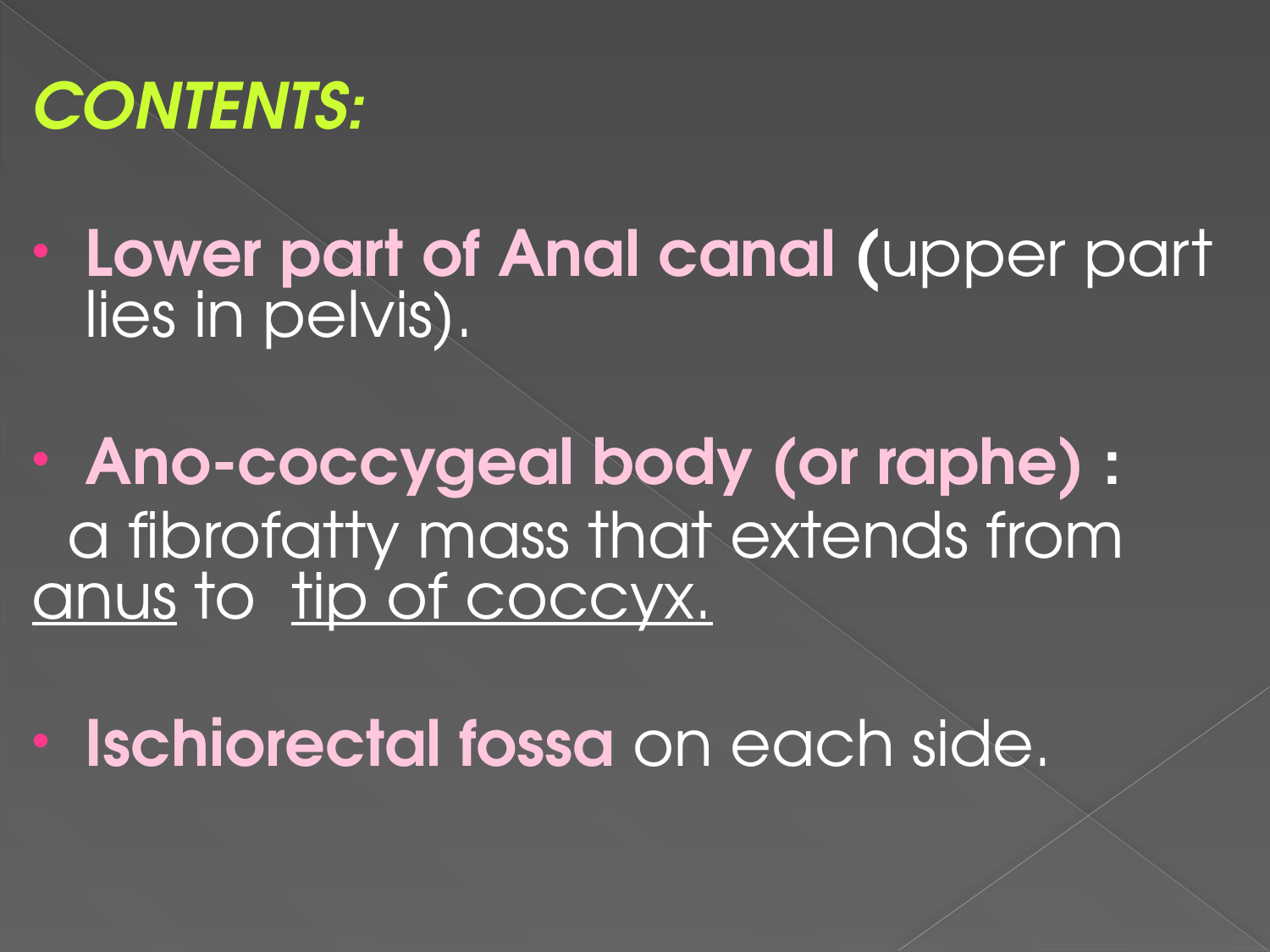

CONTENTS:

Lower part of Anal canal (upper part lies in pelvis).

Ano-coccygeal body (or raphe) :
  a fibrofatty mass that extends from   anus to  tip of coccyx.

Ischiorectal fossa on each side.